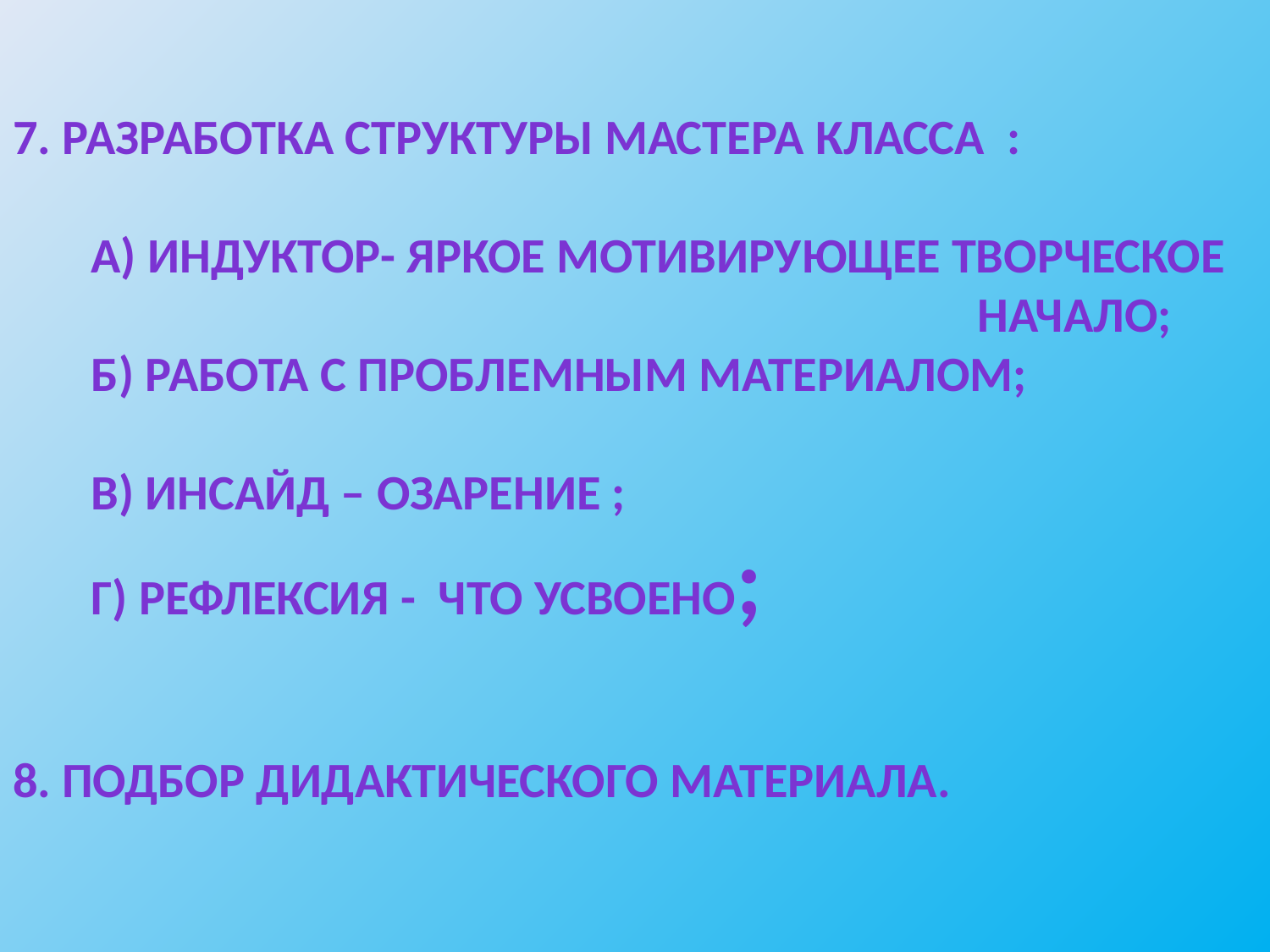

7. Разработка структуры мастера класса  :

       А) индуктор- яркое мотивирующее творческое
                                                                                      начало;
       Б) работа с проблемным материалом;

       В) инсайд – озарение ;
       Г) рефлексия -  что усвоено;

8. Подбор дидактического материала.